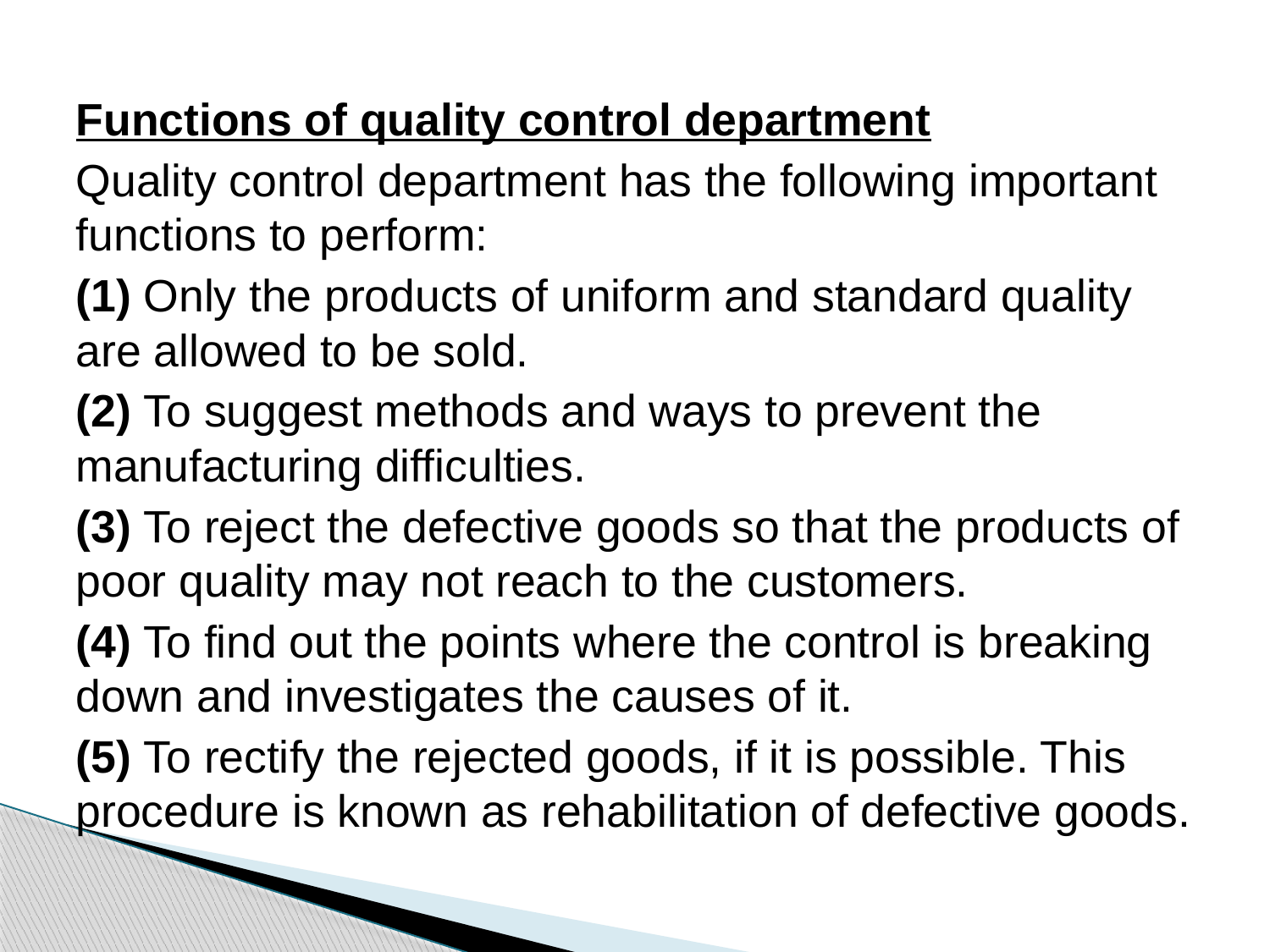

Functions of quality control department
Quality control department has the following important functions to perform:
(1) Only the products of uniform and standard quality are allowed to be sold.
(2) To suggest methods and ways to prevent the manufacturing difficulties.
(3) To reject the defective goods so that the products of poor quality may not reach to the customers.
(4) To find out the points where the control is breaking down and investigates the causes of it.
(5) To rectify the rejected goods, if it is possible. This procedure is known as rehabilitation of defective goods.